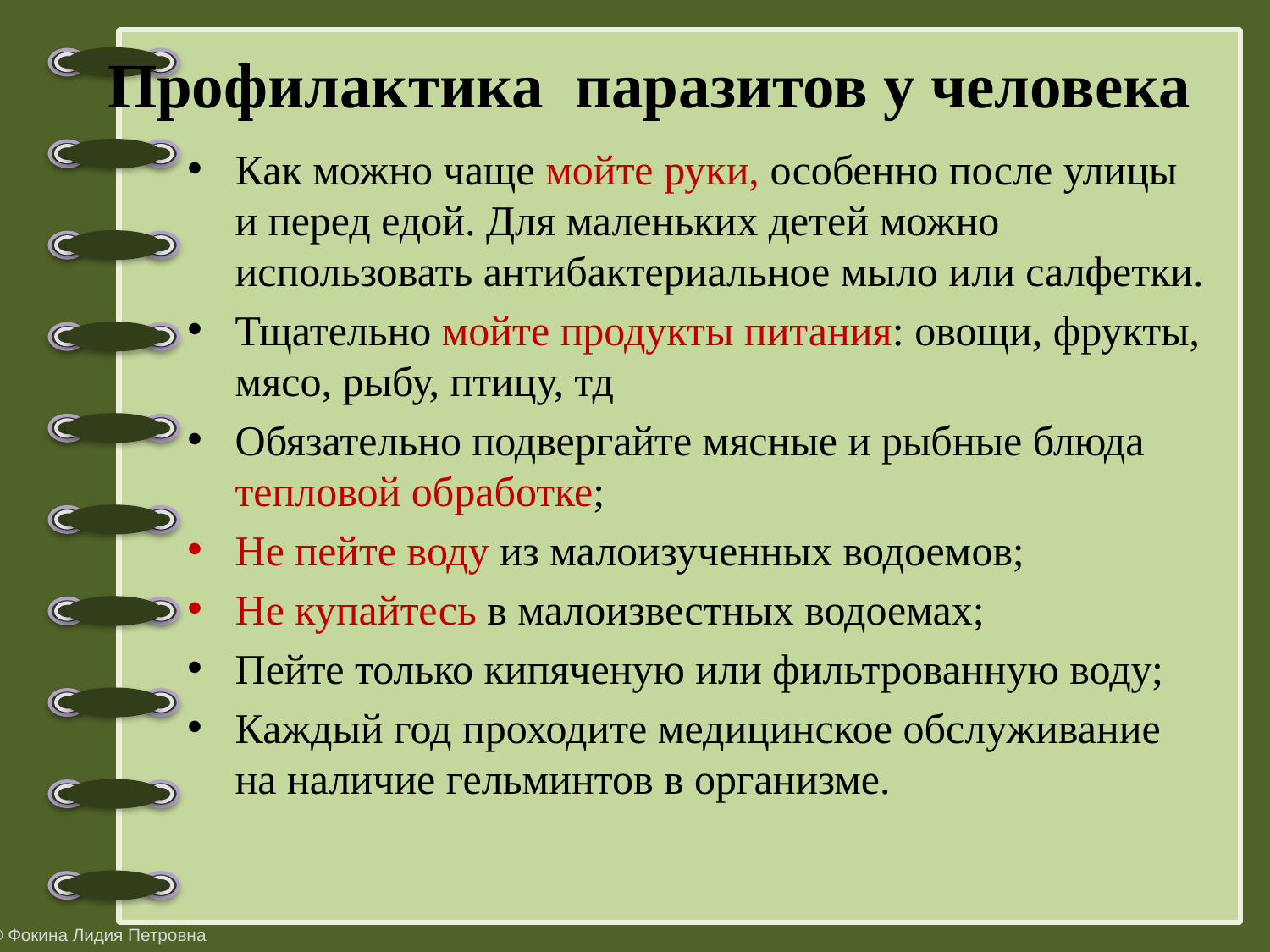

# Профилактика  паразитов у человека
Как можно чаще мойте руки, особенно после улицы и перед едой. Для маленьких детей можно использовать антибактериальное мыло или салфетки.
Тщательно мойте продукты питания: овощи, фрукты, мясо, рыбу, птицу, тд
Обязательно подвергайте мясные и рыбные блюда тепловой обработке;
Не пейте воду из малоизученных водоемов;
Не купайтесь в малоизвестных водоемах;
Пейте только кипяченую или фильтрованную воду;
Каждый год проходите медицинское обслуживание на наличие гельминтов в организме.